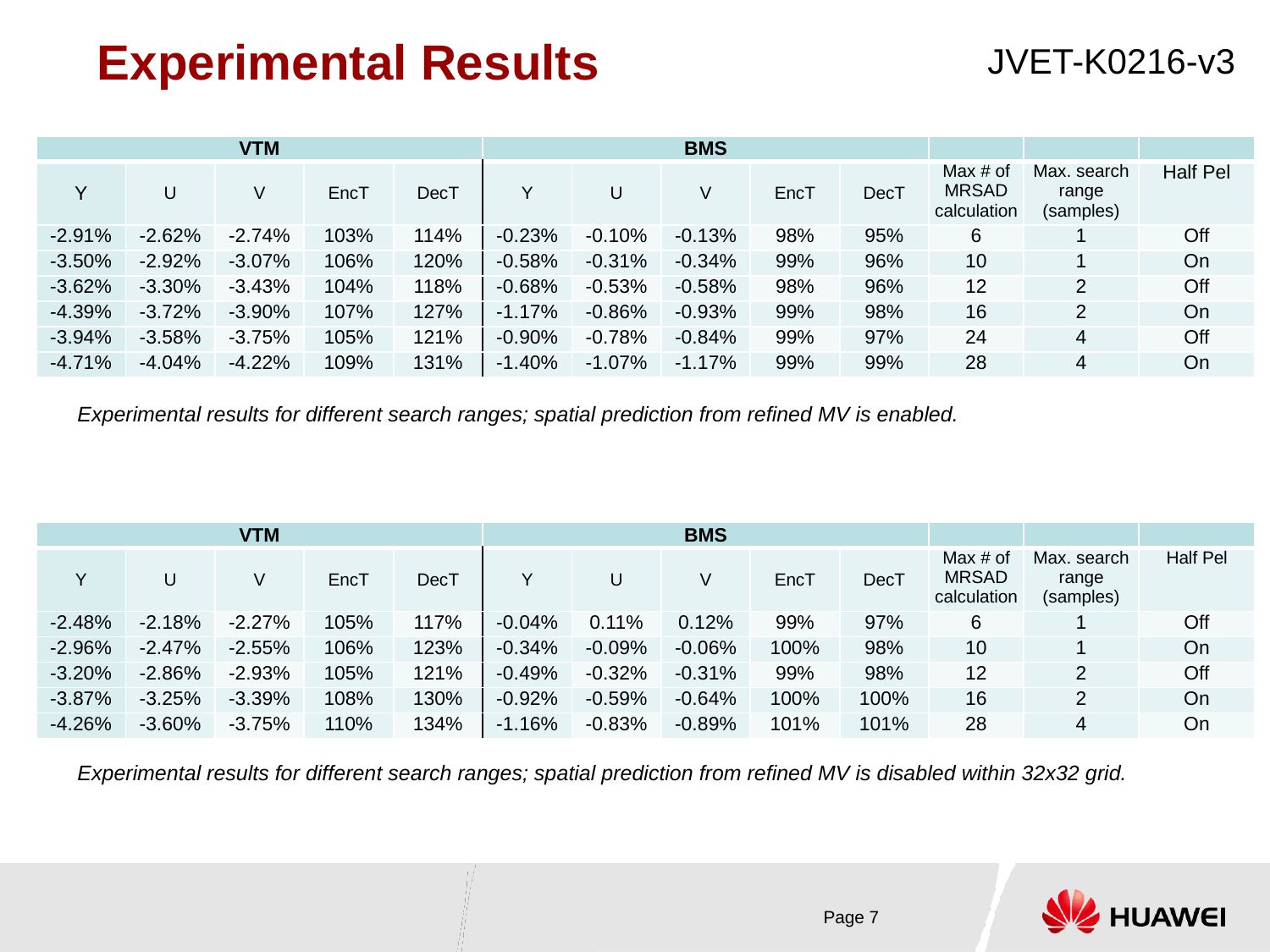

# Experimental Results
| VTM |  |  |  |  | BMS |  |  |  |  |  |  |  |
| --- | --- | --- | --- | --- | --- | --- | --- | --- | --- | --- | --- | --- |
| Y | U | V | EncT | DecT | Y | U | V | EncT | DecT | Max # of MRSAD calculation | Max. search range (samples) | Half Pel |
| -2.91% | -2.62% | -2.74% | 103% | 114% | -0.23% | -0.10% | -0.13% | 98% | 95% | 6 | 1 | Off |
| -3.50% | -2.92% | -3.07% | 106% | 120% | -0.58% | -0.31% | -0.34% | 99% | 96% | 10 | 1 | On |
| -3.62% | -3.30% | -3.43% | 104% | 118% | -0.68% | -0.53% | -0.58% | 98% | 96% | 12 | 2 | Off |
| -4.39% | -3.72% | -3.90% | 107% | 127% | -1.17% | -0.86% | -0.93% | 99% | 98% | 16 | 2 | On |
| -3.94% | -3.58% | -3.75% | 105% | 121% | -0.90% | -0.78% | -0.84% | 99% | 97% | 24 | 4 | Off |
| -4.71% | -4.04% | -4.22% | 109% | 131% | -1.40% | -1.07% | -1.17% | 99% | 99% | 28 | 4 | On |
Experimental results for different search ranges; spatial prediction from refined MV is enabled.
| VTM |  |  |  |  | BMS |  |  |  |  |  |  |  |
| --- | --- | --- | --- | --- | --- | --- | --- | --- | --- | --- | --- | --- |
| Y | U | V | EncT | DecT | Y | U | V | EncT | DecT | Max # of MRSAD calculation | Max. search range (samples) | Half Pel |
| -2.48% | -2.18% | -2.27% | 105% | 117% | -0.04% | 0.11% | 0.12% | 99% | 97% | 6 | 1 | Off |
| -2.96% | -2.47% | -2.55% | 106% | 123% | -0.34% | -0.09% | -0.06% | 100% | 98% | 10 | 1 | On |
| -3.20% | -2.86% | -2.93% | 105% | 121% | -0.49% | -0.32% | -0.31% | 99% | 98% | 12 | 2 | Off |
| -3.87% | -3.25% | -3.39% | 108% | 130% | -0.92% | -0.59% | -0.64% | 100% | 100% | 16 | 2 | On |
| -4.26% | -3.60% | -3.75% | 110% | 134% | -1.16% | -0.83% | -0.89% | 101% | 101% | 28 | 4 | On |
Experimental results for different search ranges; spatial prediction from refined MV is disabled within 32x32 grid.

Page 7